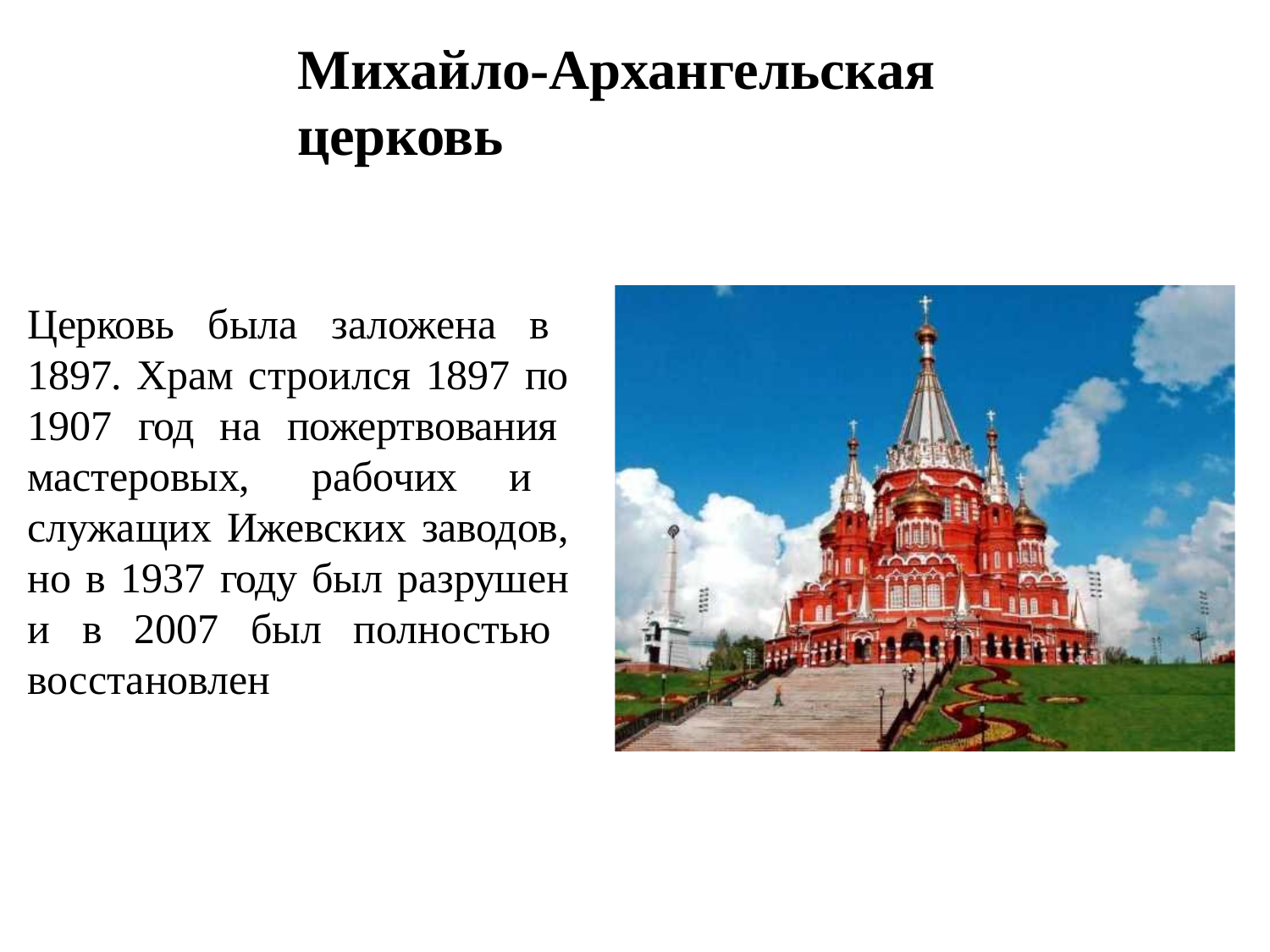

# Михайло-Архангельская  церковь

Церковь была заложена в  1897. Храм строился 1897 по  1907 год на пожертвования  мастеровых, рабочих и  служащих Ижевских заводов,  но в 1937 году был разрушен  и в 2007 был полностью  восстановлен